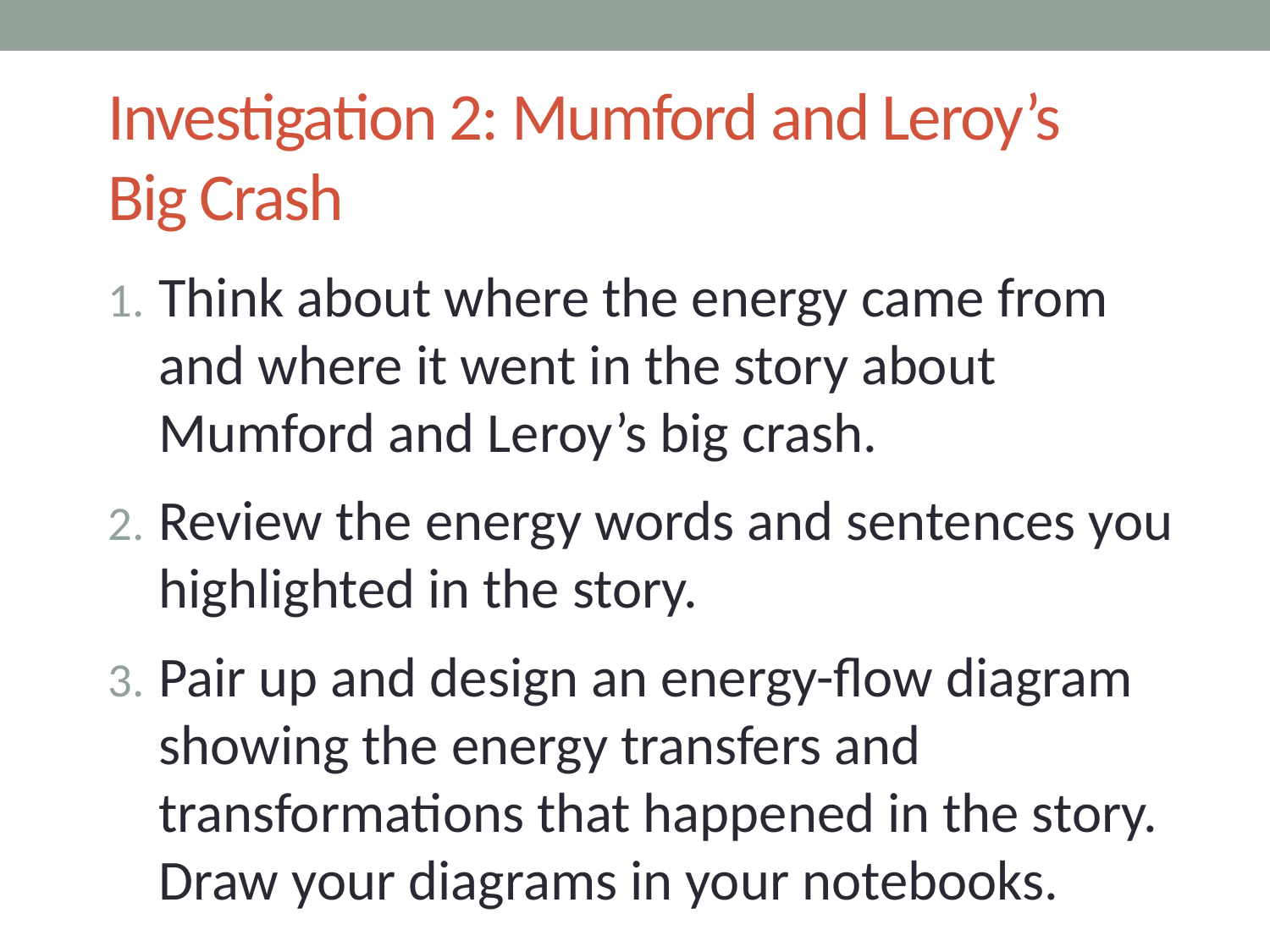

# Investigation 2: Mumford and Leroy’s Big Crash
Think about where the energy came from and where it went in the story about Mumford and Leroy’s big crash.
Review the energy words and sentences you highlighted in the story.
Pair up and design an energy-flow diagram showing the energy transfers and transformations that happened in the story. Draw your diagrams in your notebooks.